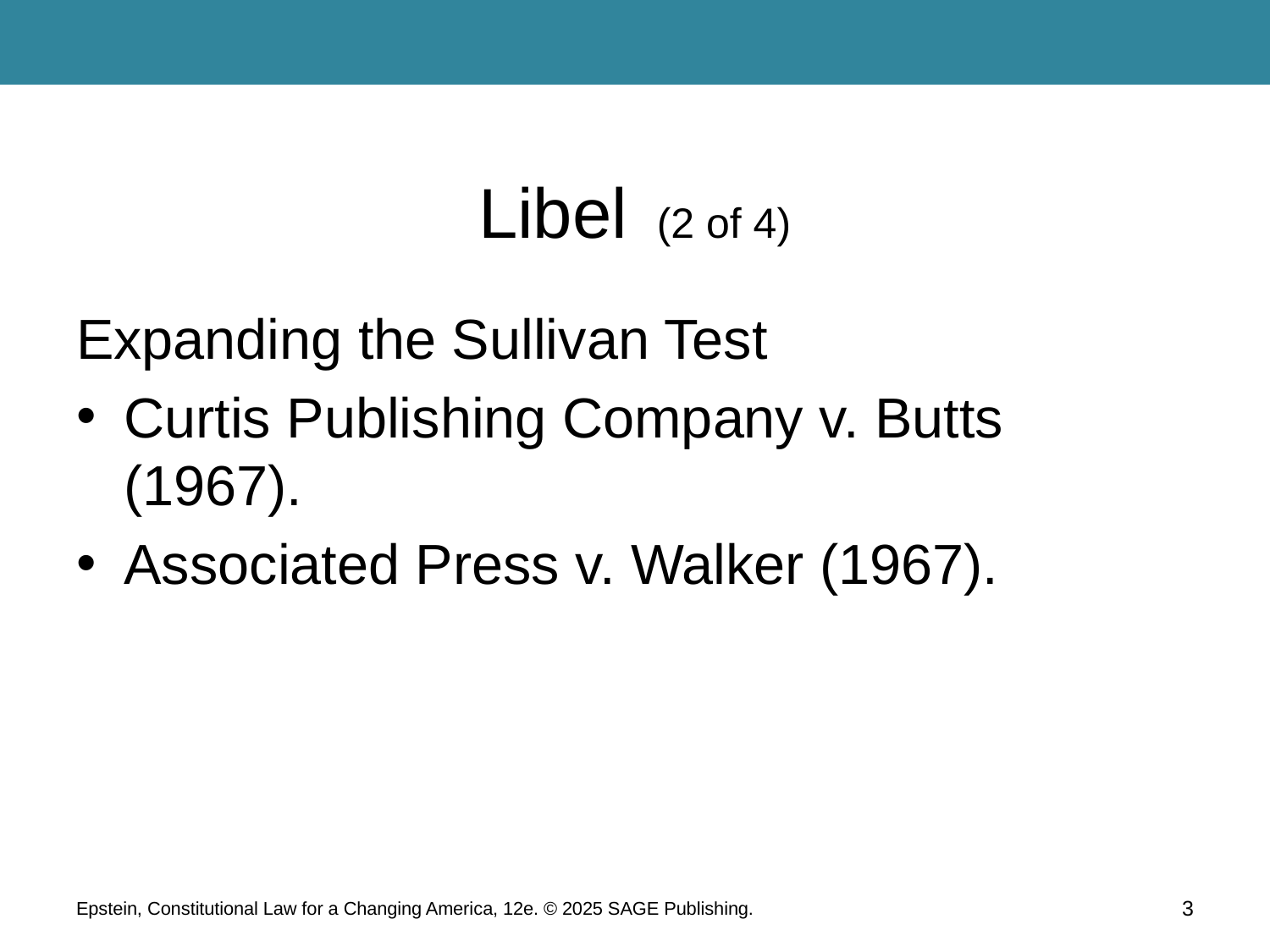

# Libel (2 of 4)
Expanding the Sullivan Test
Curtis Publishing Company v. Butts (1967).
Associated Press v. Walker (1967).
Epstein, Constitutional Law for a Changing America, 12e. © 2025 SAGE Publishing.
3